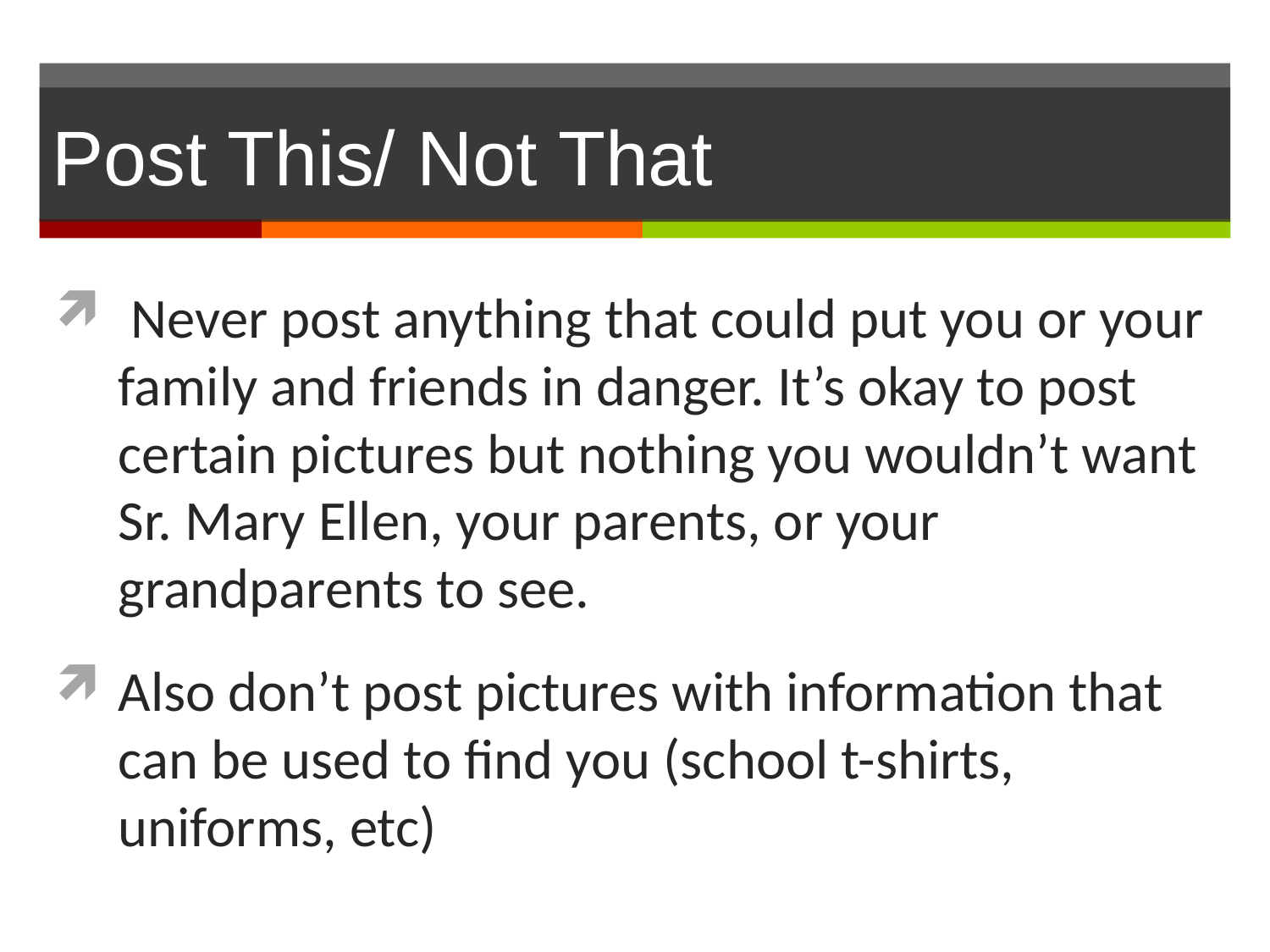

# Post This/ Not That
 Never post anything that could put you or your family and friends in danger. It’s okay to post certain pictures but nothing you wouldn’t want Sr. Mary Ellen, your parents, or your grandparents to see.
Also don’t post pictures with information that can be used to find you (school t-shirts, uniforms, etc)